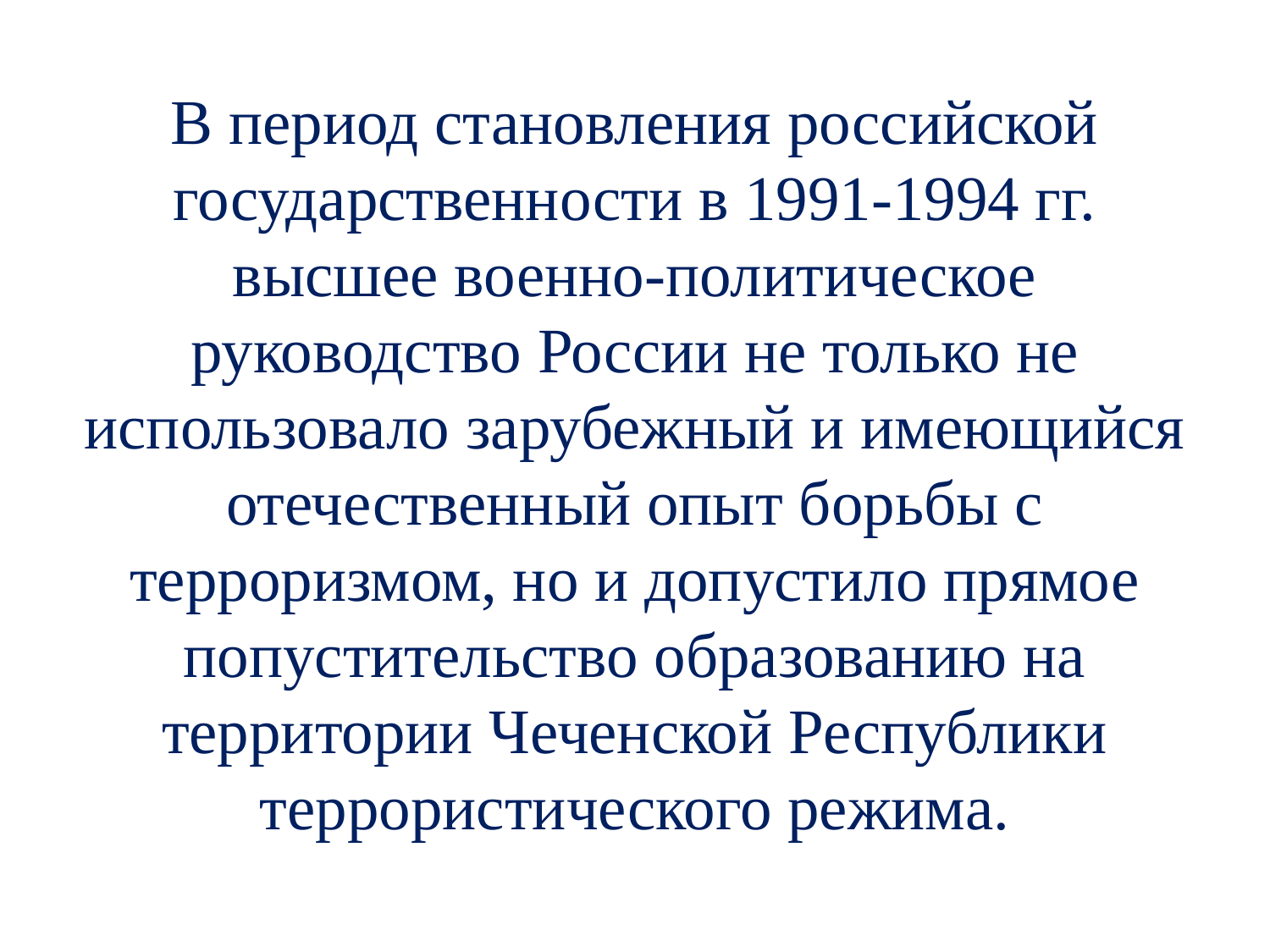

# В период становления российской государственности в 1991-1994 гг. высшее военно-политическое руководство России не только не использовало зарубежный и имеющийся отечественный опыт борьбы с терроризмом, но и допустило прямое попустительство образованию на территории Чеченской Республики террористического режима.